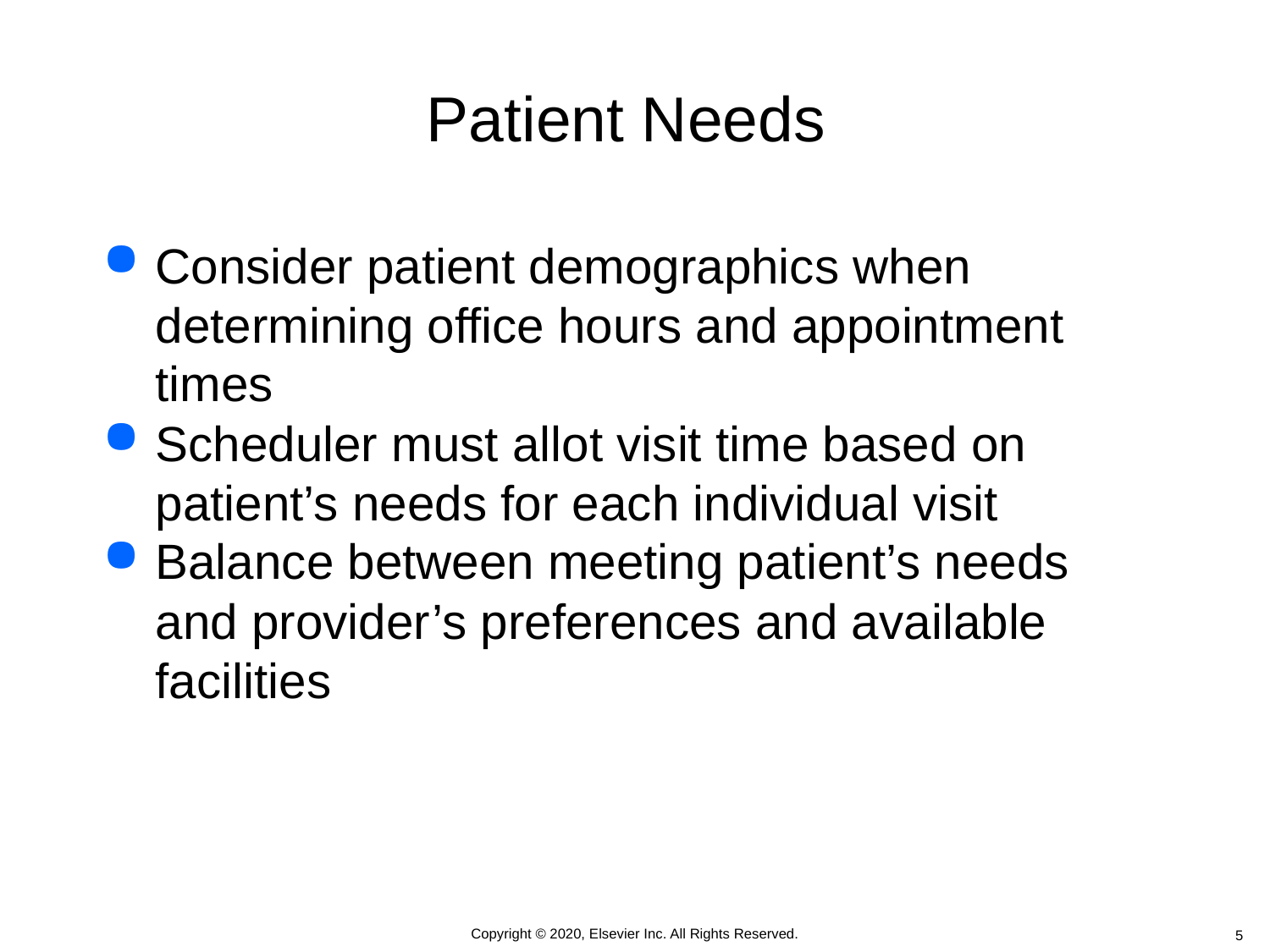

# Patient Needs
Consider patient demographics when determining office hours and appointment times
Scheduler must allot visit time based on patient’s needs for each individual visit
Balance between meeting patient’s needs and provider’s preferences and available facilities

 5